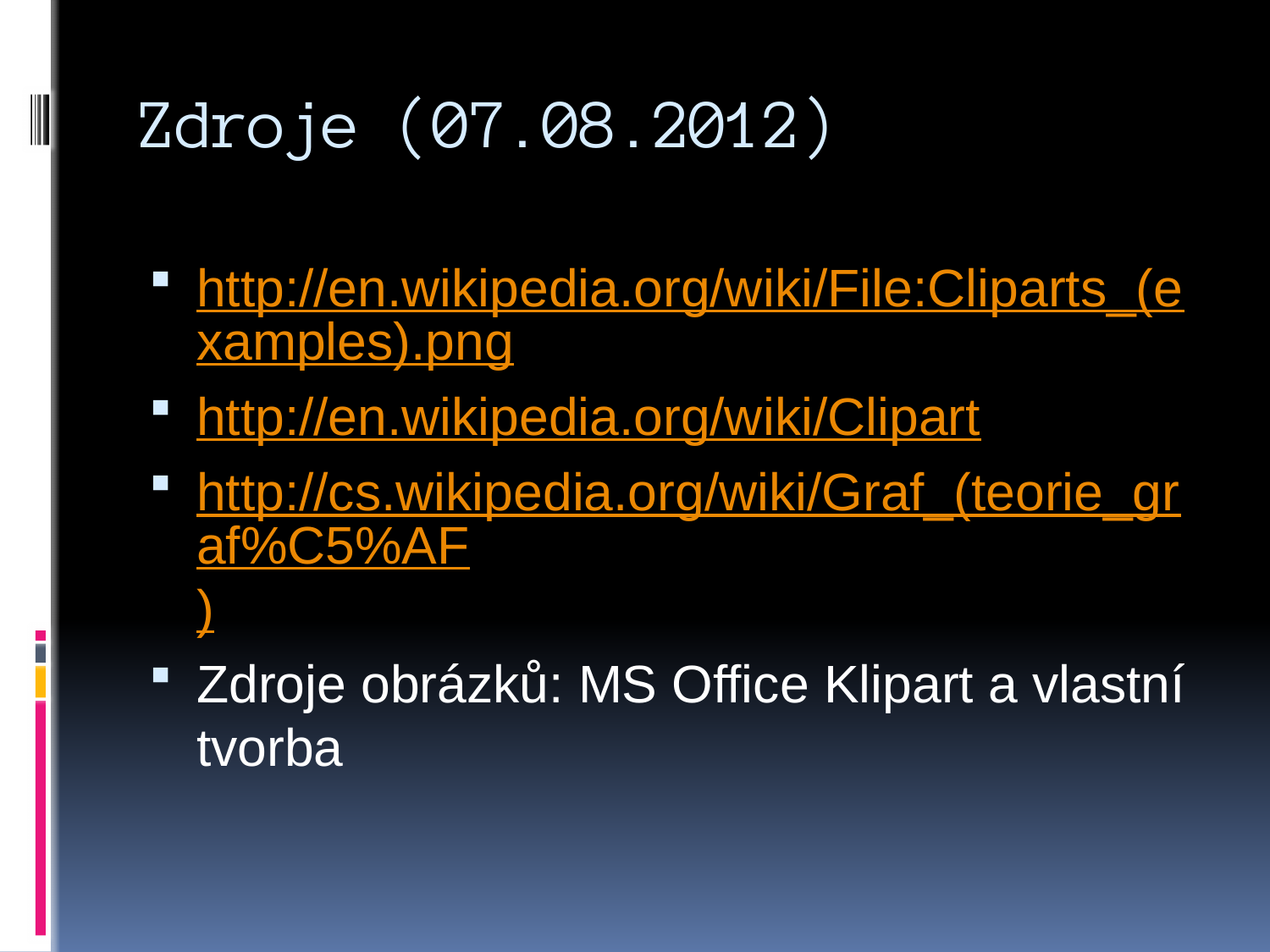

# Zdroje (07.08.2012)
http://en.wikipedia.org/wiki/File:Cliparts_(examples).png
http://en.wikipedia.org/wiki/Clipart
http://cs.wikipedia.org/wiki/Graf_(teorie_graf%C5%AF)
Zdroje obrázků: MS Office Klipart a vlastní tvorba